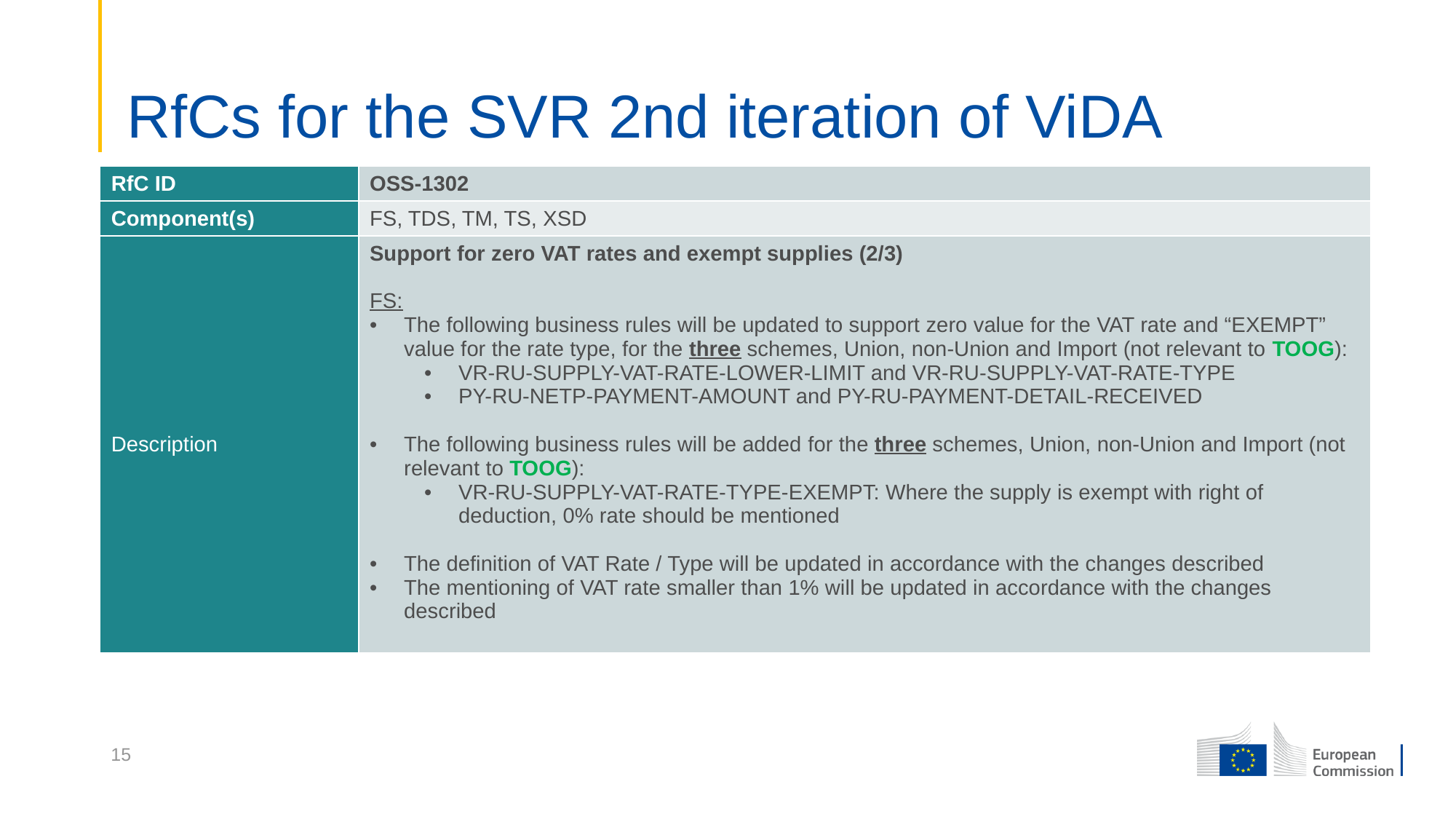

# RfCs for the SVR 2nd iteration of ViDA
| RfC ID | OSS-1302 |
| --- | --- |
| Component(s) | FS, TDS, TM, TS, XSD |
| Description | Support for zero VAT rates and exempt supplies (2/3) FS: The following business rules will be updated to support zero value for the VAT rate and “EXEMPT” value for the rate type, for the three schemes, Union, non-Union and Import (not relevant to TOOG): VR-RU-SUPPLY-VAT-RATE-LOWER-LIMIT and VR-RU-SUPPLY-VAT-RATE-TYPE PY-RU-NETP-PAYMENT-AMOUNT and PY-RU-PAYMENT-DETAIL-RECEIVED The following business rules will be added for the three schemes, Union, non-Union and Import (not relevant to TOOG): VR-RU-SUPPLY-VAT-RATE-TYPE-EXEMPT: Where the supply is exempt with right of deduction, 0% rate should be mentioned The definition of VAT Rate / Type will be updated in accordance with the changes described The mentioning of VAT rate smaller than 1% will be updated in accordance with the changes described |
15